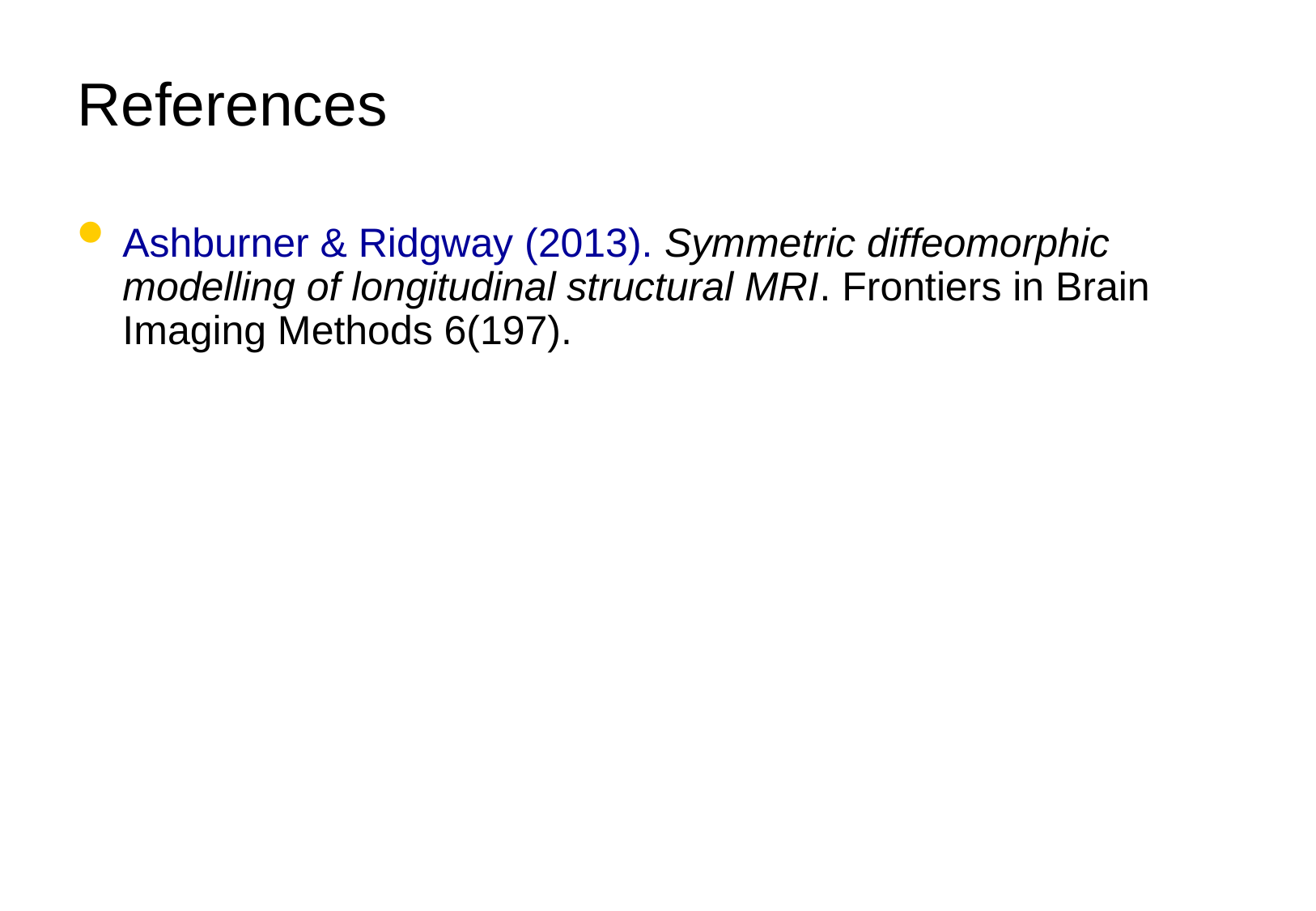

# References
Ashburner & Ridgway (2013). Symmetric diffeomorphic modelling of longitudinal structural MRI. Frontiers in Brain Imaging Methods 6(197).